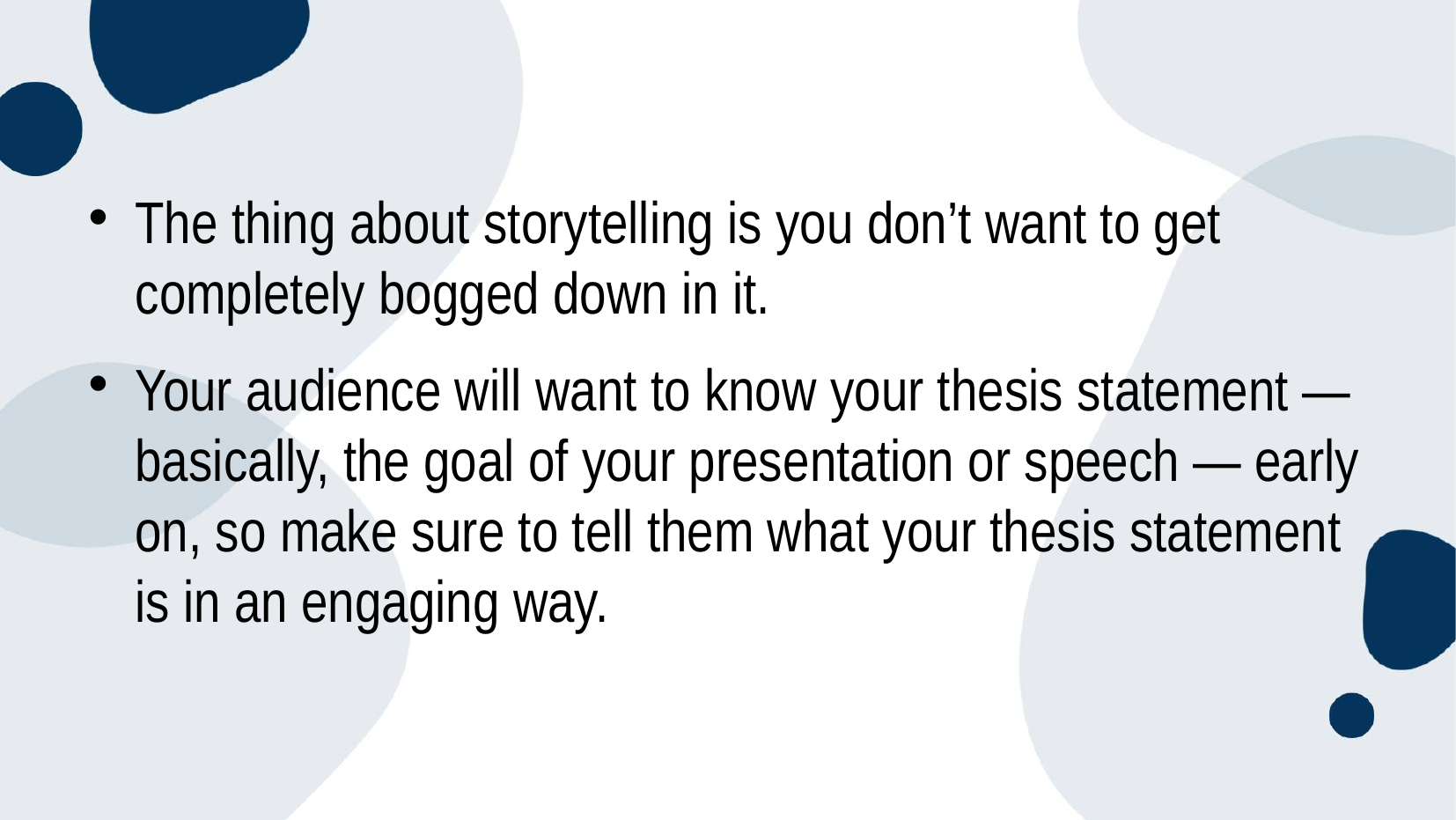

#
The thing about storytelling is you don’t want to get completely bogged down in it.
Your audience will want to know your thesis statement — basically, the goal of your presentation or speech — early on, so make sure to tell them what your thesis statement is in an engaging way.